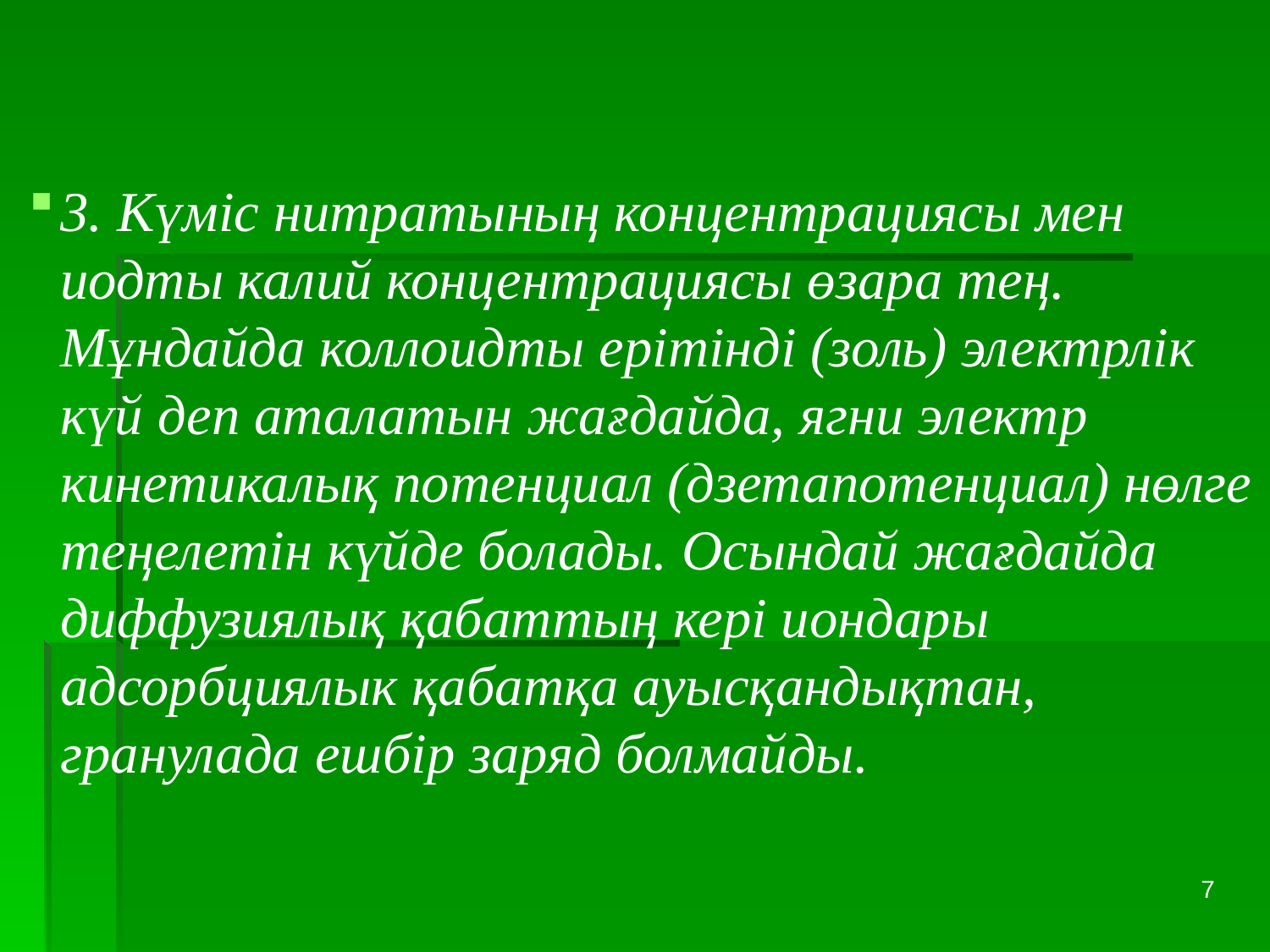

3. Күміс нитратының концентрациясы мен иодты калий концентрациясы өзара тең. Мұндайда коллоидты ерітінді (золь) электрлік күй деп аталатын жағдайда, ягни электр кинетикалық потенциал (дзетапотенциал) нөлге теңелетін күйде болады. Осындай жағдайда диффузиялық қабаттың кері иондары адсорбциялык қабатқа ауысқандықтан, гранулада ешбір заряд болмайды.

7